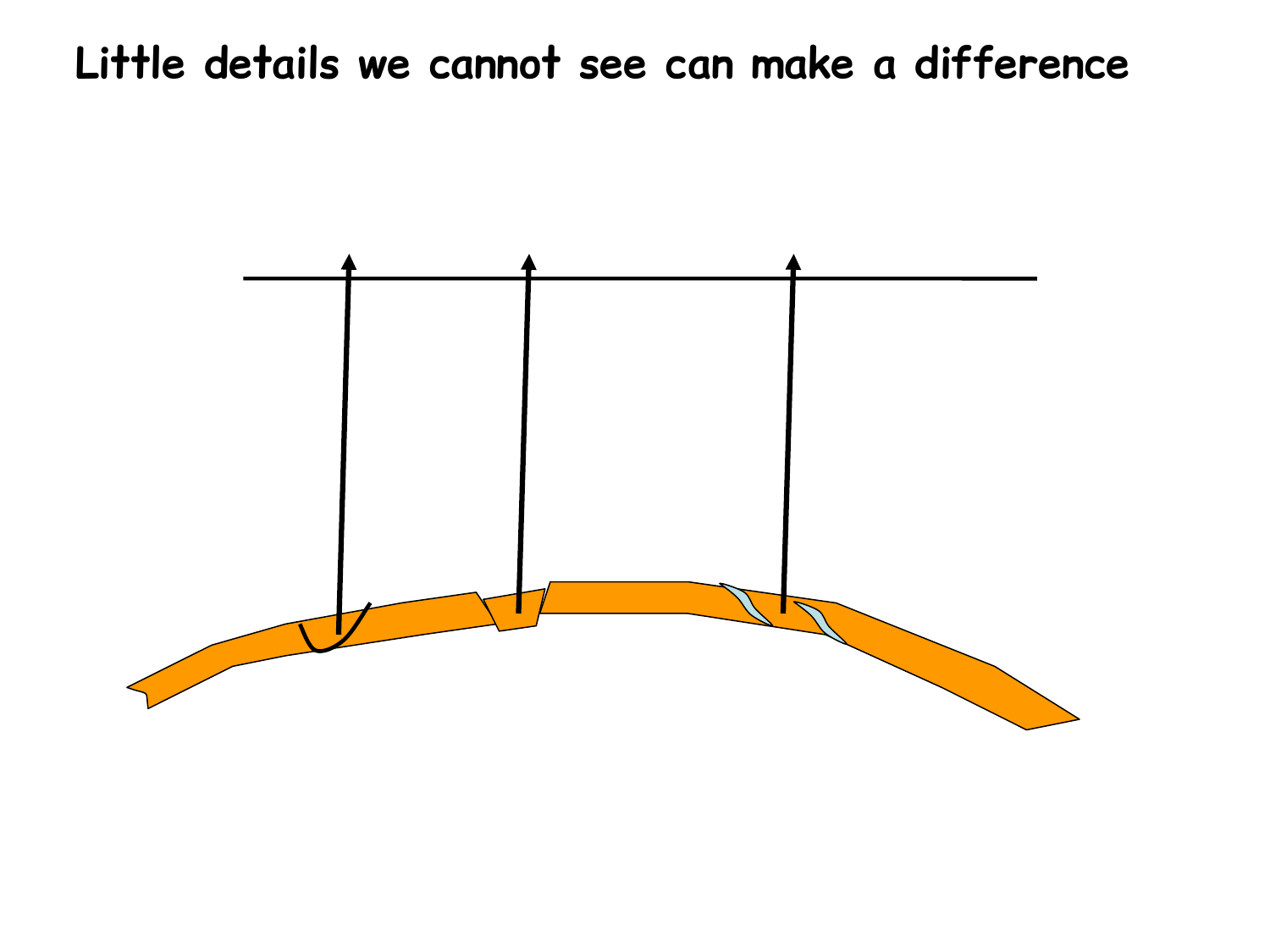

Little details we cannot see can make a difference